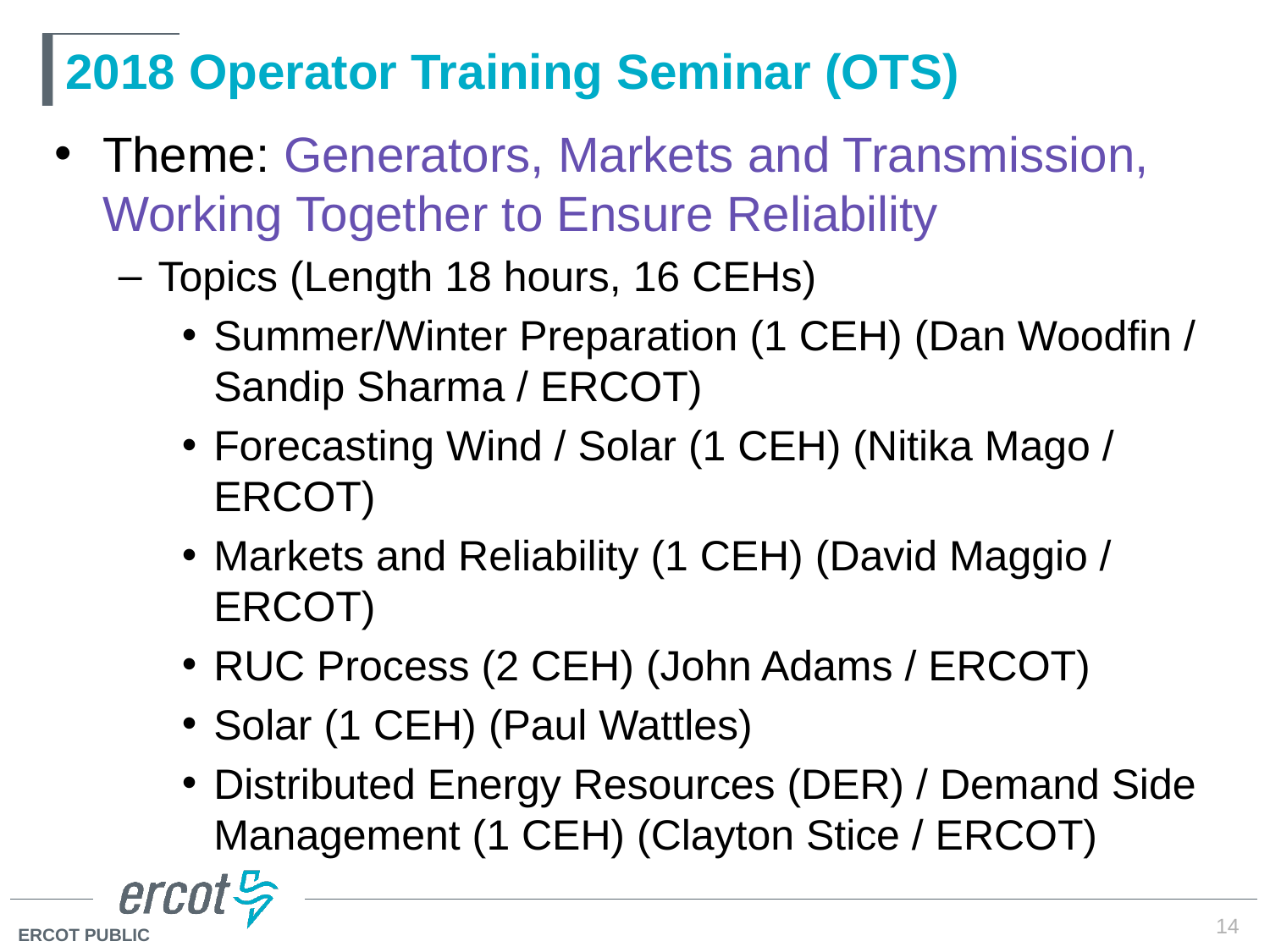

# 2018 Operator Training Seminar (OTS)
Theme: Generators, Markets and Transmission, Working Together to Ensure Reliability
Topics (Length 18 hours, 16 CEHs)
Summer/Winter Preparation (1 CEH) (Dan Woodfin / Sandip Sharma / ERCOT)
Forecasting Wind / Solar (1 CEH) (Nitika Mago / ERCOT)
Markets and Reliability (1 CEH) (David Maggio / ERCOT)
RUC Process (2 CEH) (John Adams / ERCOT)
Solar (1 CEH) (Paul Wattles)
Distributed Energy Resources (DER) / Demand Side Management (1 CEH) (Clayton Stice / ERCOT)

14